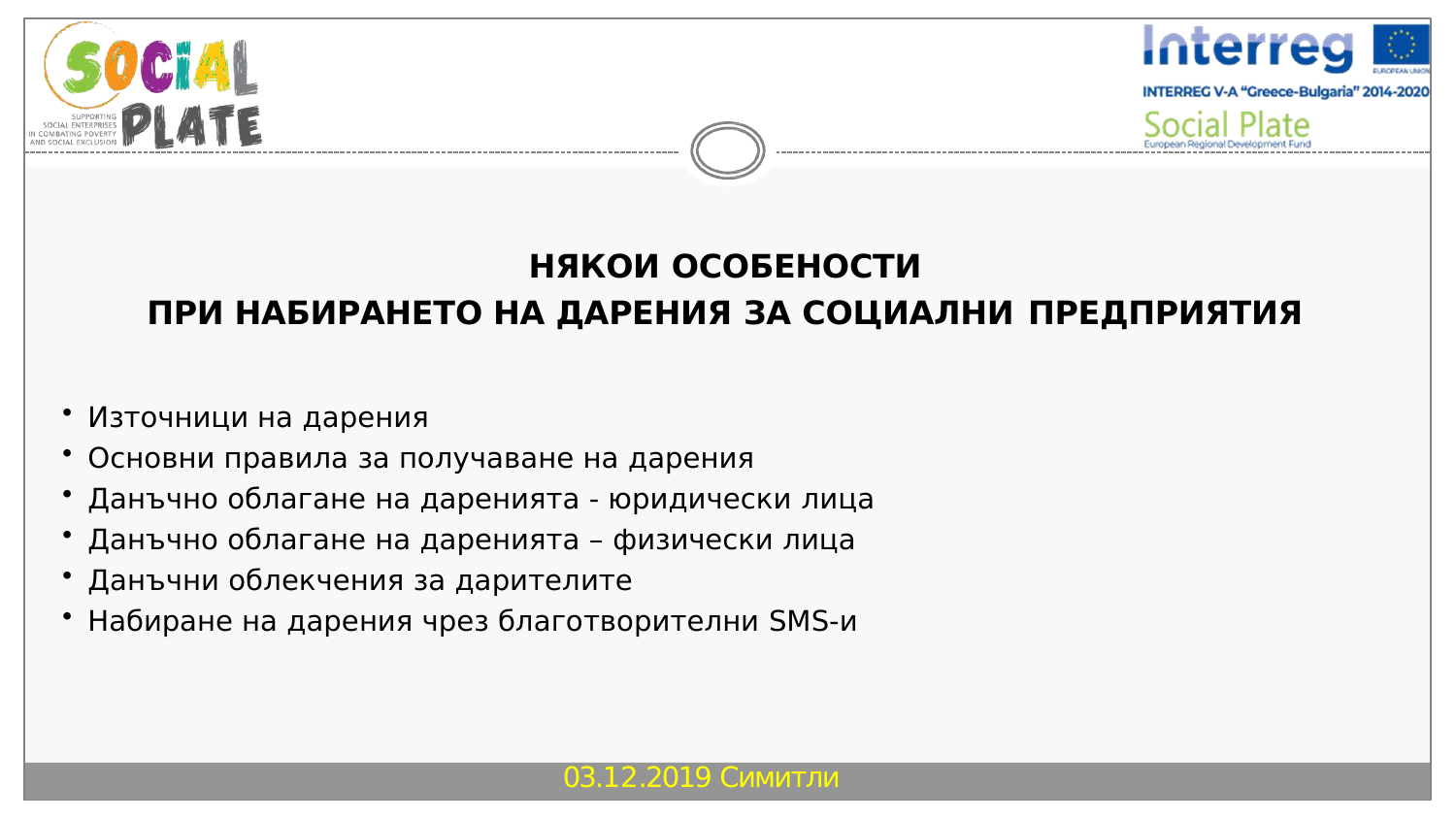

НЯКОИ ОСОБЕНОСТИ
ПРИ НАБИРАНЕТО НА ДАРЕНИЯ ЗА СОЦИАЛНИ ПРЕДПРИЯТИЯ

Източници на дарения
Основни правила за получаване на дарения
Данъчно облагане на даренията - юридически лица
Данъчно облагане на даренията – физически лица
Данъчни облекчения за дарителите
Набиране на дарения чрез благотворителни SMS-и
                   03.12.2019 Симитли